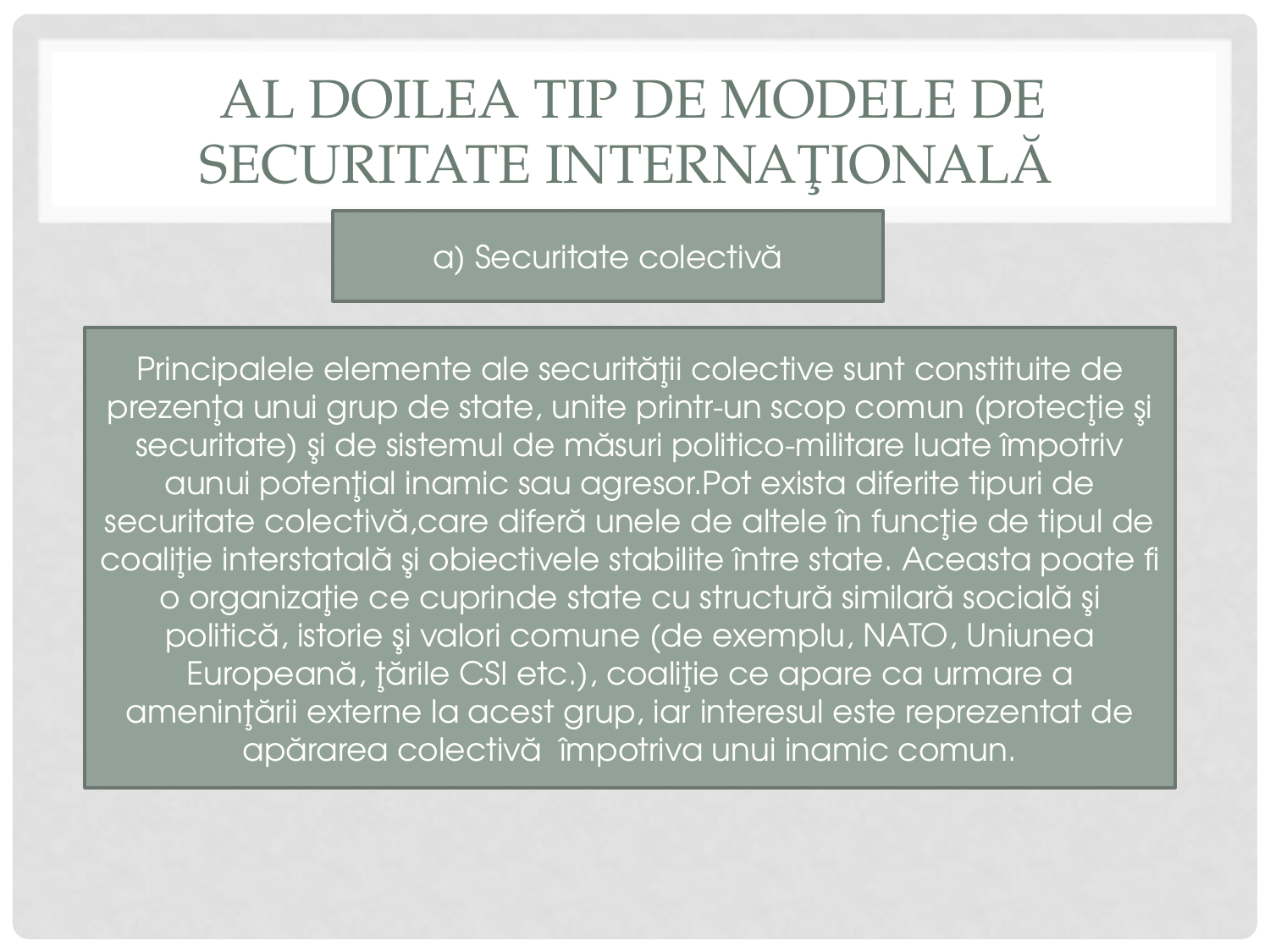

# Al doilea tip de modele de securitate internaţională
a) Securitate colectivă

Principalele elemente ale securităţii colective sunt constituite de prezenţa unui grup de state, unite printr-un scop comun (protecţie şi securitate) şi de sistemul de măsuri politico-militare luate împotriv aunui potenţial inamic sau agresor.Pot exista diferite tipuri de securitate colectivă,care diferă unele de altele în funcţie de tipul de coaliţie interstatală şi obiectivele stabilite între state. Aceasta poate fi o organizaţie ce cuprinde state cu structură similară socială şi politică, istorie şi valori comune (de exemplu, NATO, Uniunea Europeană, ţările CSI etc.), coaliţie ce apare ca urmare a ameninţării externe la acest grup, iar interesul este reprezentat de apărarea colectivă  împotriva unui inamic comun.